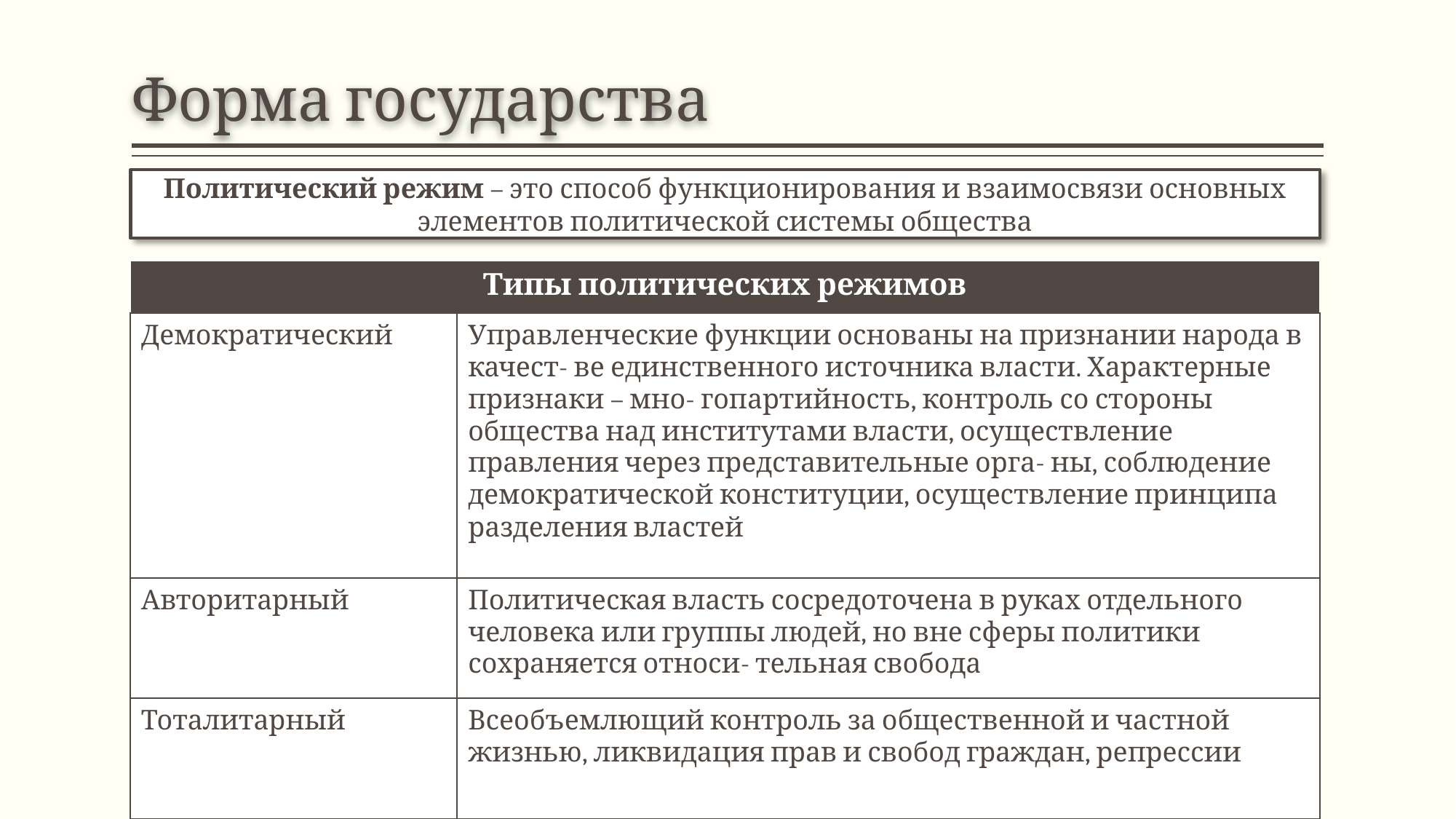

# Форма государства
Политический режим – это способ функционирования и взаимосвязи основных элементов политической системы общества
| Типы политических режимов |  |
| --- | --- |
| Демократический | Управленческие функции основаны на признании народа в качест- ве единственного источника власти. Характерные признаки – мно- гопартийность, контроль со стороны общества над институтами власти, осуществление правления через представительные орга- ны, соблюдение демократической конституции, осуществление принципа разделения властей |
| Авторитарный | Политическая власть сосредоточена в руках отдельного человека или группы людей, но вне сферы политики сохраняется относи- тельная свобода |
| Тоталитарный | Всеобъемлющий контроль за общественной и частной жизнью, ликвидация прав и свобод граждан, репрессии |